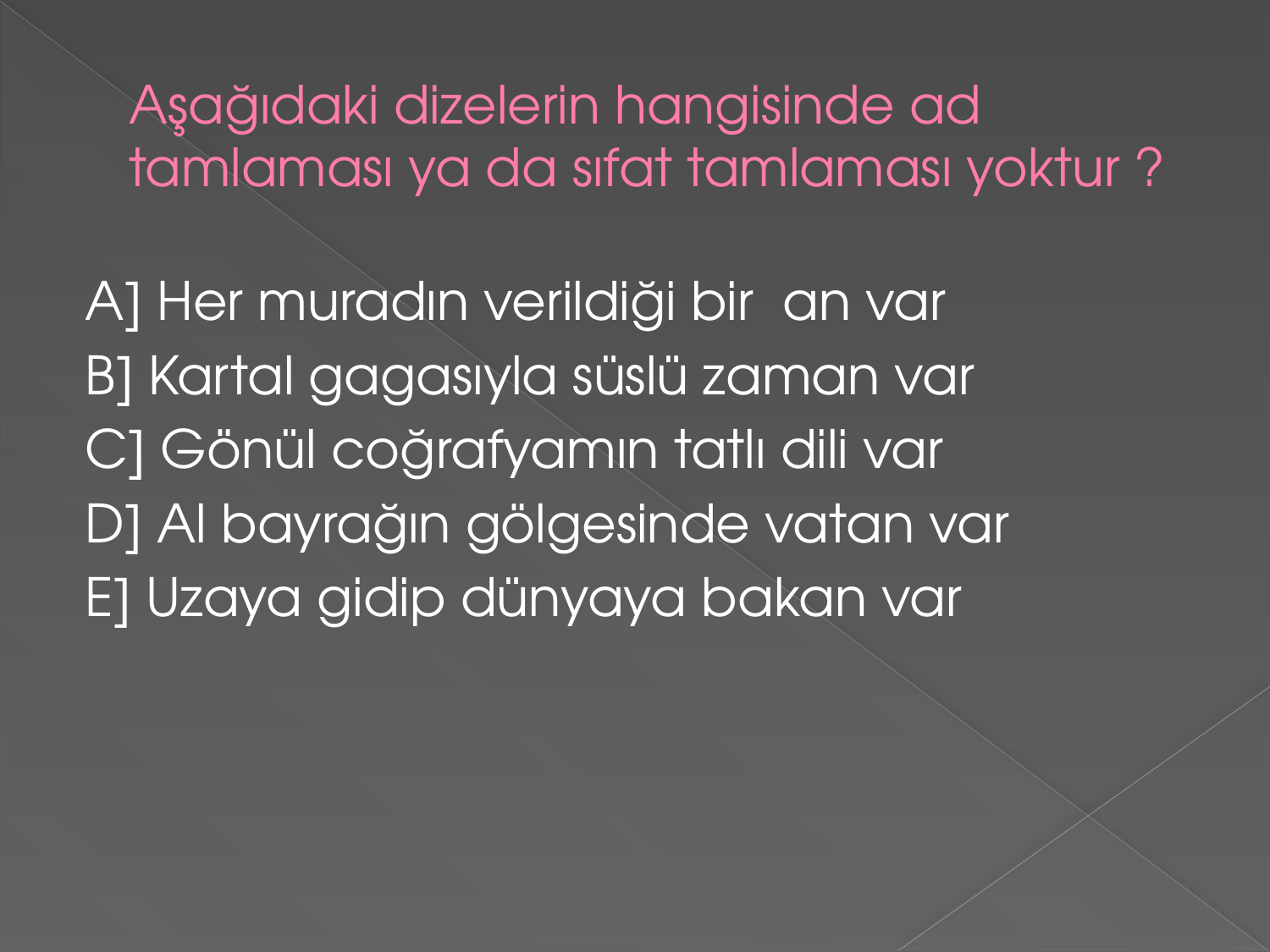

# Aşağıdaki dizelerin hangisinde ad tamlaması ya da sıfat tamlaması yoktur ?
A] Her muradın verildiği bir  an var
B] Kartal gagasıyla süslü zaman var
C] Gönül coğrafyamın tatlı dili var
D] Al bayrağın gölgesinde vatan var
E] Uzaya gidip dünyaya bakan var